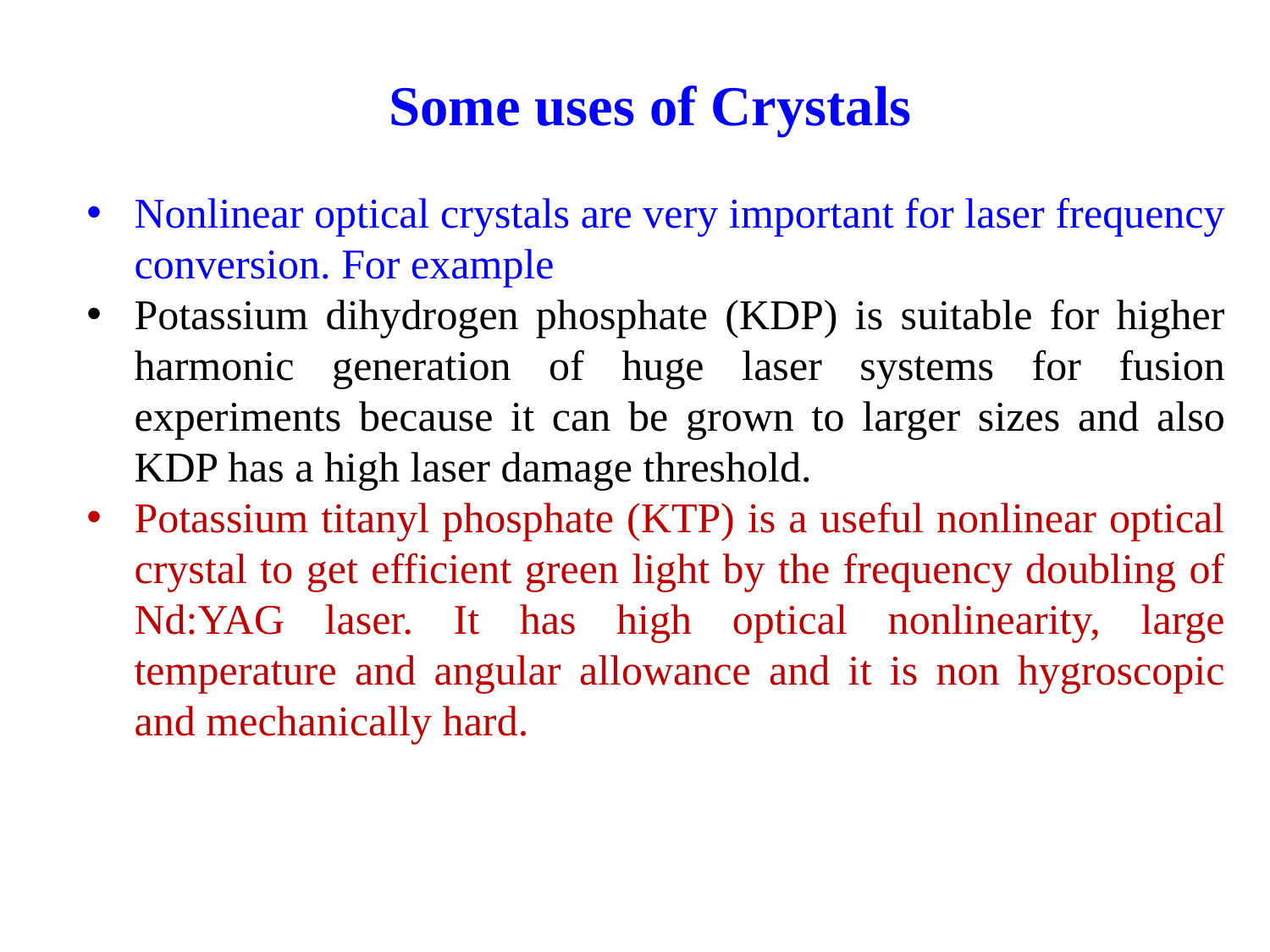

Some uses of Crystals
Nonlinear optical crystals are very important for laser frequency conversion. For example
Potassium dihydrogen phosphate (KDP) is suitable for higher harmonic generation of huge laser systems for fusion experiments because it can be grown to larger sizes and also KDP has a high laser damage threshold.
Potassium titanyl phosphate (KTP) is a useful nonlinear optical crystal to get efficient green light by the frequency doubling of Nd:YAG laser. It has high optical nonlinearity, large temperature and angular allowance and it is non hygroscopic and mechanically hard.